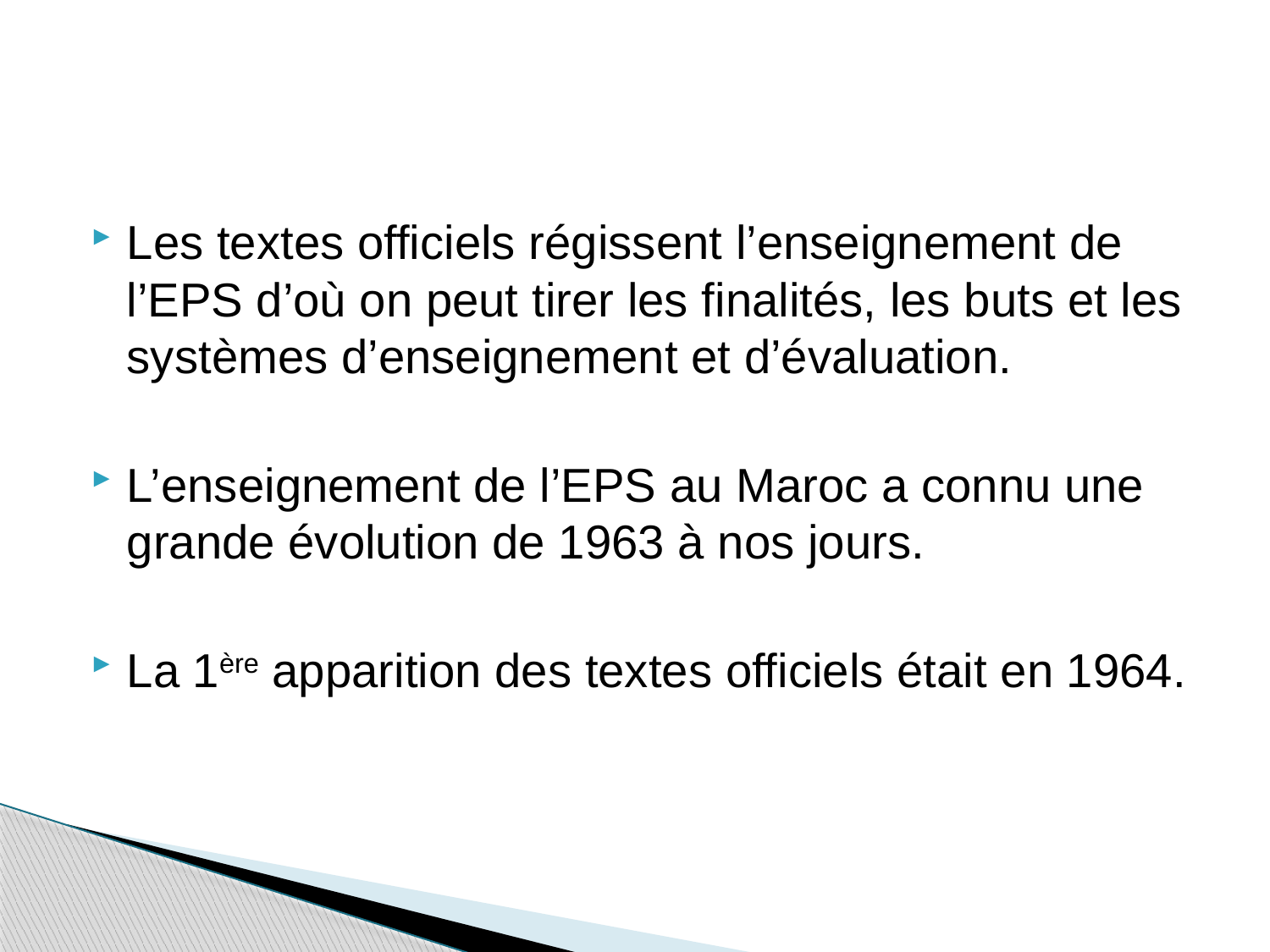

Les textes officiels régissent l’enseignement de l’EPS d’où on peut tirer les finalités, les buts et les systèmes d’enseignement et d’évaluation.

L’enseignement de l’EPS au Maroc a connu une grande évolution de 1963 à nos jours.

La 1ère apparition des textes officiels était en 1964.